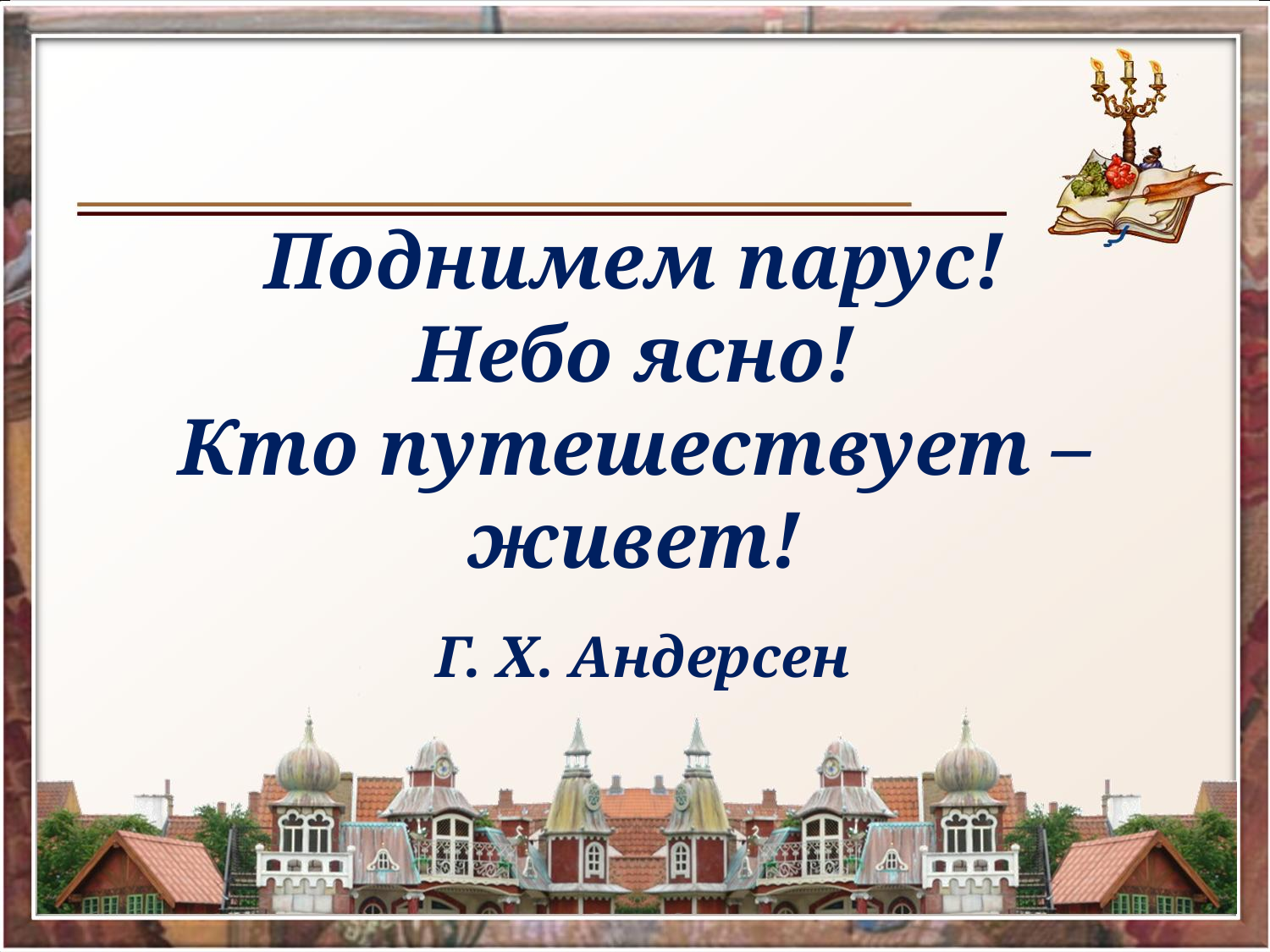

# Поднимем парус! Небо ясно! Кто путешествует – живет!
 Г. Х. Андерсен